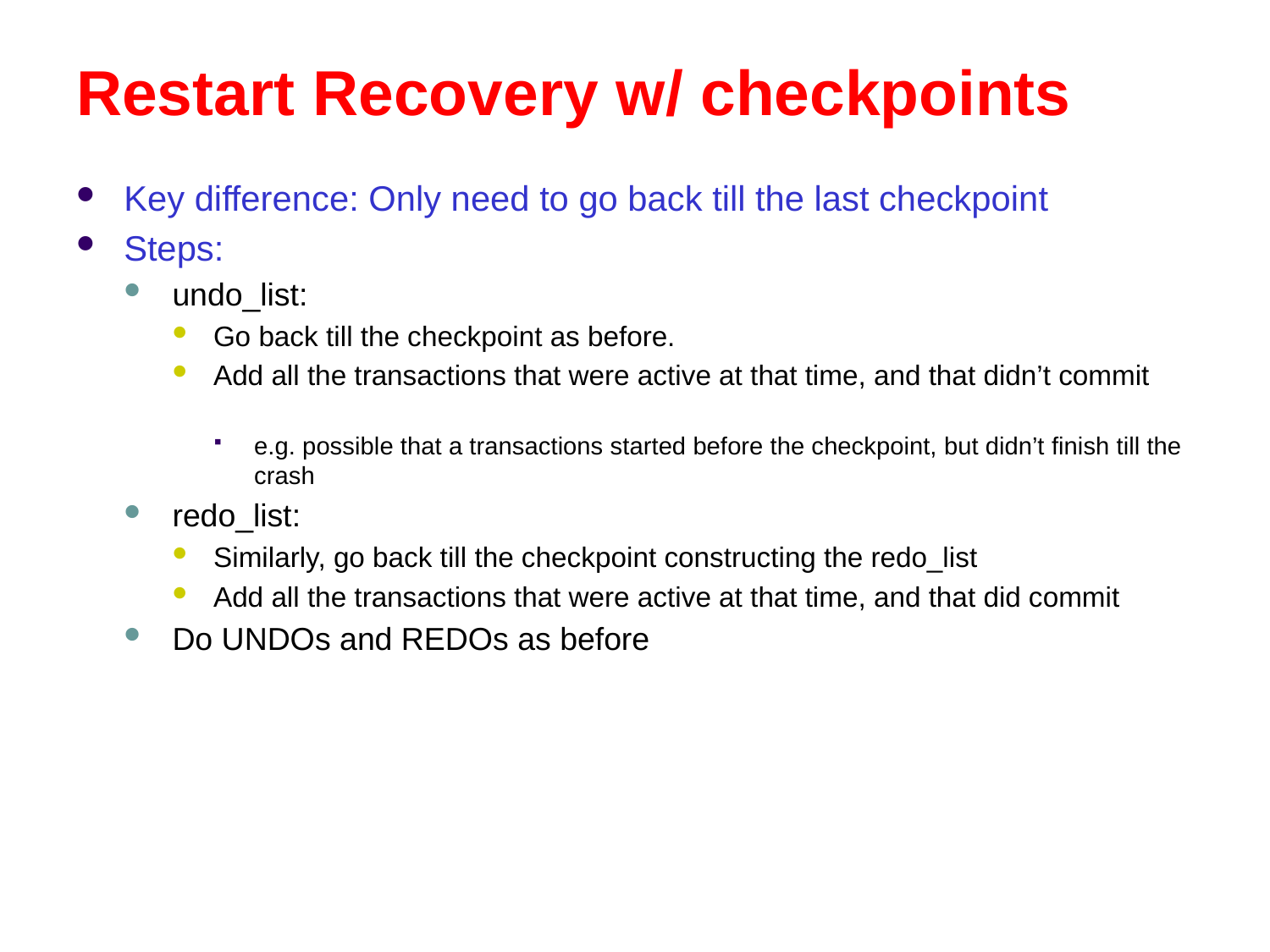

# Restart Recovery w/ checkpoints
Key difference: Only need to go back till the last checkpoint
Steps:
undo_list:
Go back till the checkpoint as before.
Add all the transactions that were active at that time, and that didn’t commit
e.g. possible that a transactions started before the checkpoint, but didn’t finish till the crash
redo_list:
Similarly, go back till the checkpoint constructing the redo_list
Add all the transactions that were active at that time, and that did commit
Do UNDOs and REDOs as before